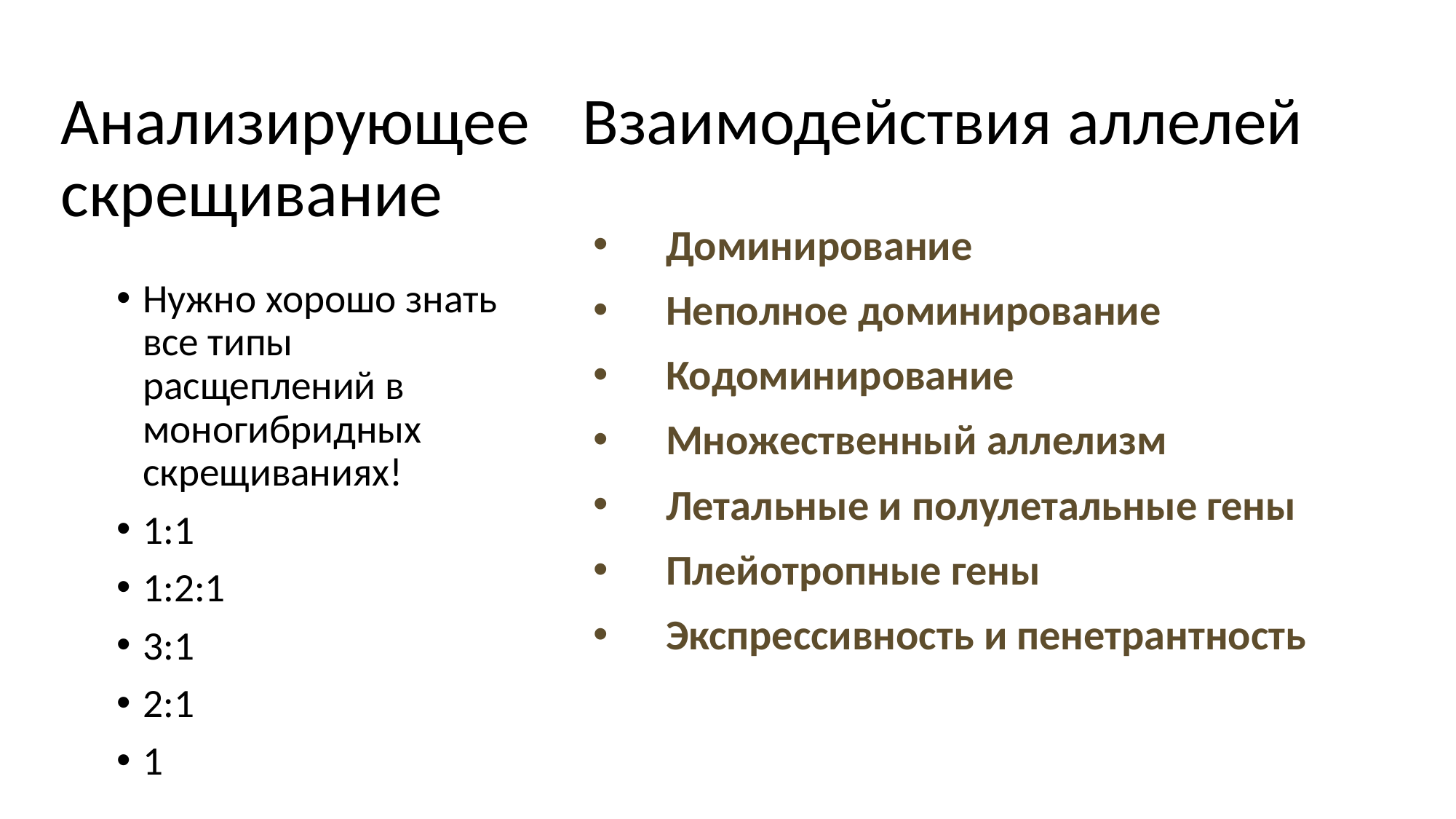

# Взаимодействия аллелей
Анализирующее скрещивание
Доминирование
Неполное доминирование
Кодоминирование
Множественный аллелизм
Летальные и полулетальные гены
Плейотропные гены
Экспрессивность и пенетрантность

Нужно хорошо знать все типы расщеплений в моногибридных скрещиваниях!
1:1
1:2:1
3:1
2:1
1